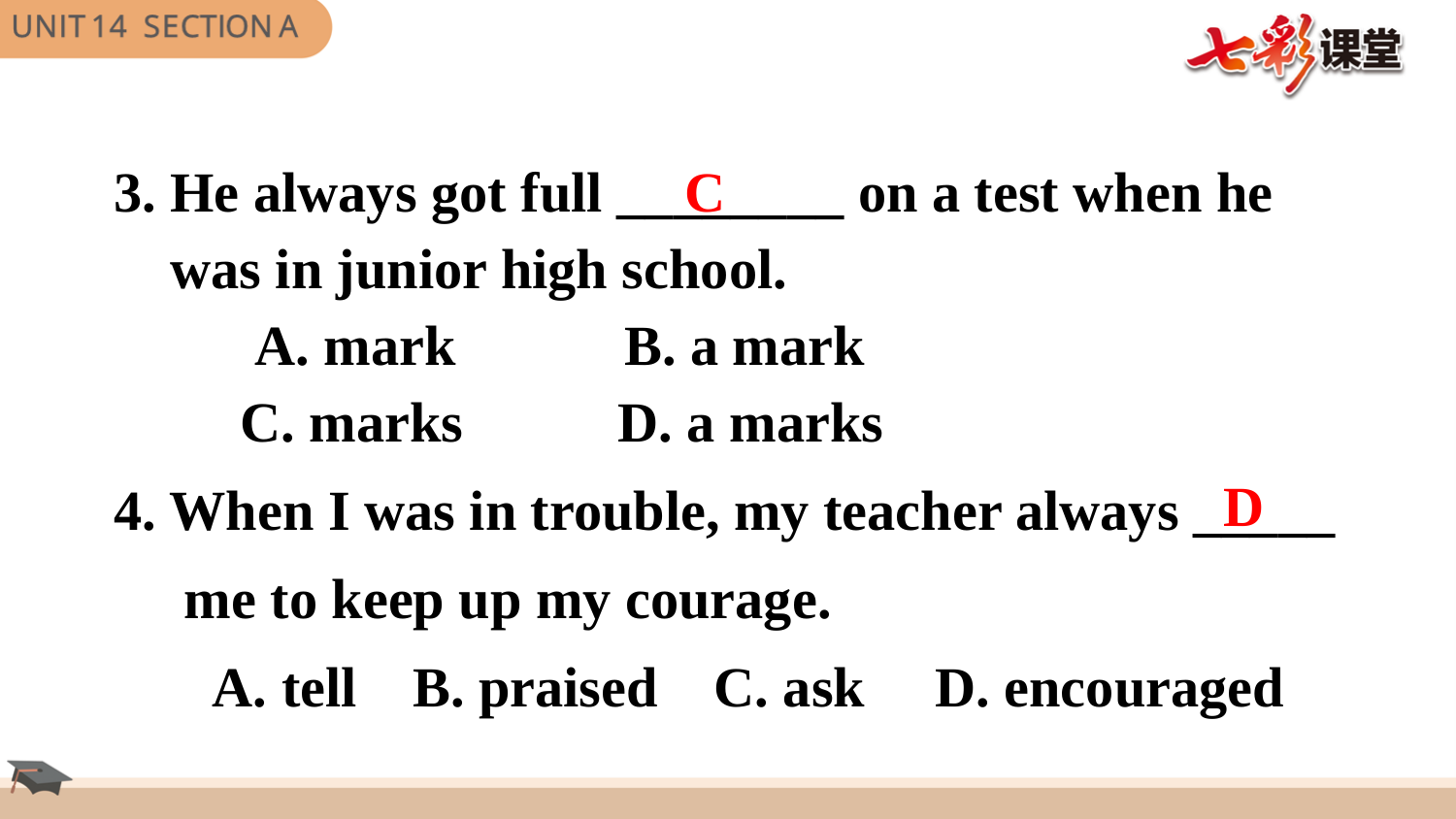

3. He always got full ________ on a test when he
    was in junior high school.
          A. mark            B. a mark
         C. marks           D. a marks
4. When I was in trouble, my teacher always _____
     me to keep up my courage.
       A. tell    B. praised    C. ask     D. encouraged
C
D